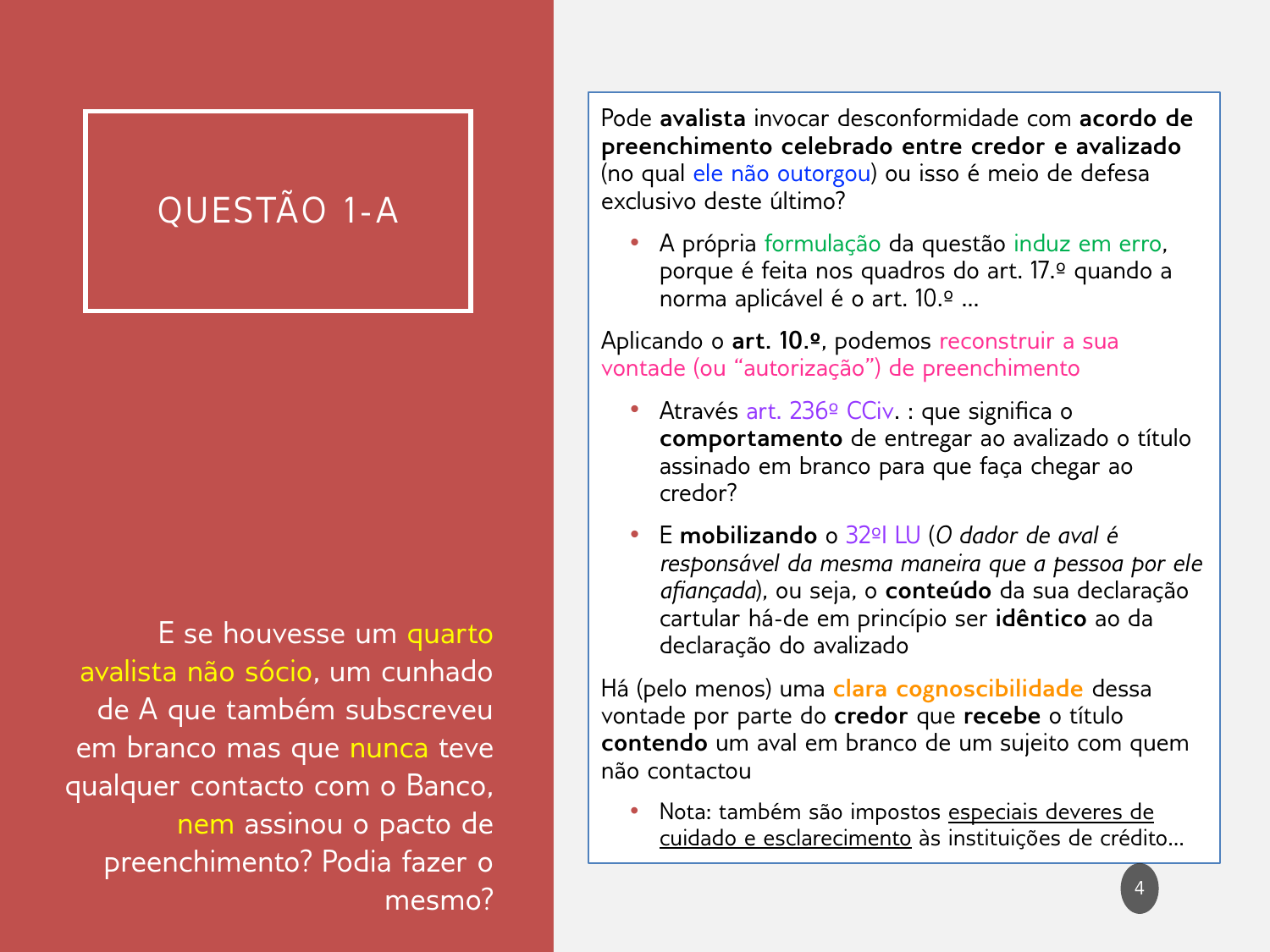

Pode avalista invocar desconformidade com acordo de preenchimento celebrado entre credor e avalizado (no qual ele não outorgou) ou isso é meio de defesa exclusivo deste último?
A própria formulação da questão induz em erro, porque é feita nos quadros do art. 17.º quando a norma aplicável é o art. 10.º ...
Aplicando o art. 10.º, podemos reconstruir a sua vontade (ou “autorização”) de preenchimento
Através art. 236º CCiv. : que significa o comportamento de entregar ao avalizado o título assinado em branco para que faça chegar ao credor?
E mobilizando o 32ºI LU (O dador de aval é responsável da mesma maneira que a pessoa por ele afiançada), ou seja, o conteúdo da sua declaração cartular há-de em princípio ser idêntico ao da declaração do avalizado
Há (pelo menos) uma clara cognoscibilidade dessa vontade por parte do credor que recebe o título contendo um aval em branco de um sujeito com quem não contactou
Nota: também são impostos especiais deveres de cuidado e esclarecimento às instituições de crédito...
# Questão 1-a
E se houvesse um quarto avalista não sócio, um cunhado de A que também subscreveu em branco mas que nunca teve qualquer contacto com o Banco, nem assinou o pacto de preenchimento? Podia fazer o mesmo?
4